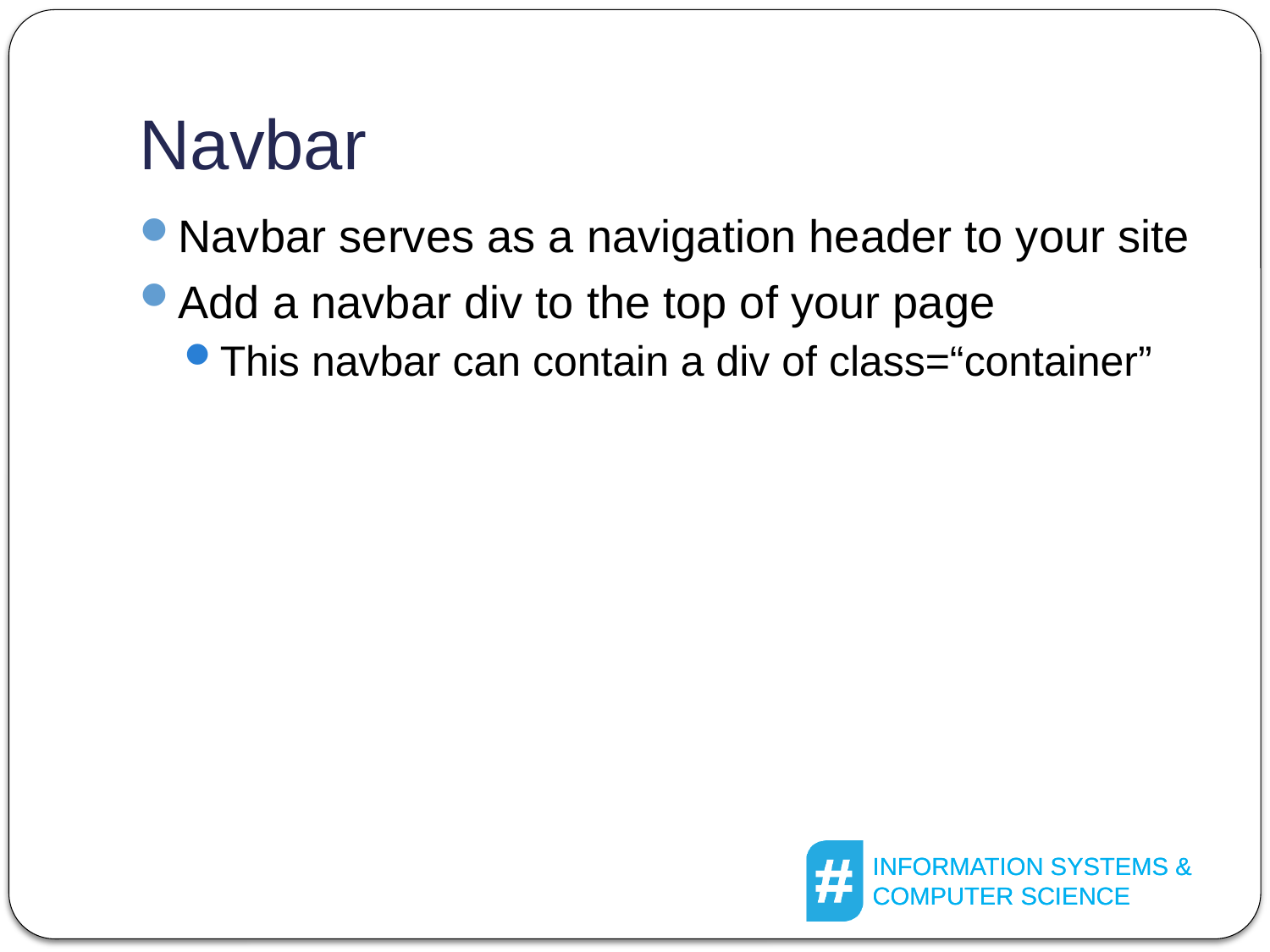

# Navbar
Navbar serves as a navigation header to your site
Add a navbar div to the top of your page
This navbar can contain a div of class=“container”